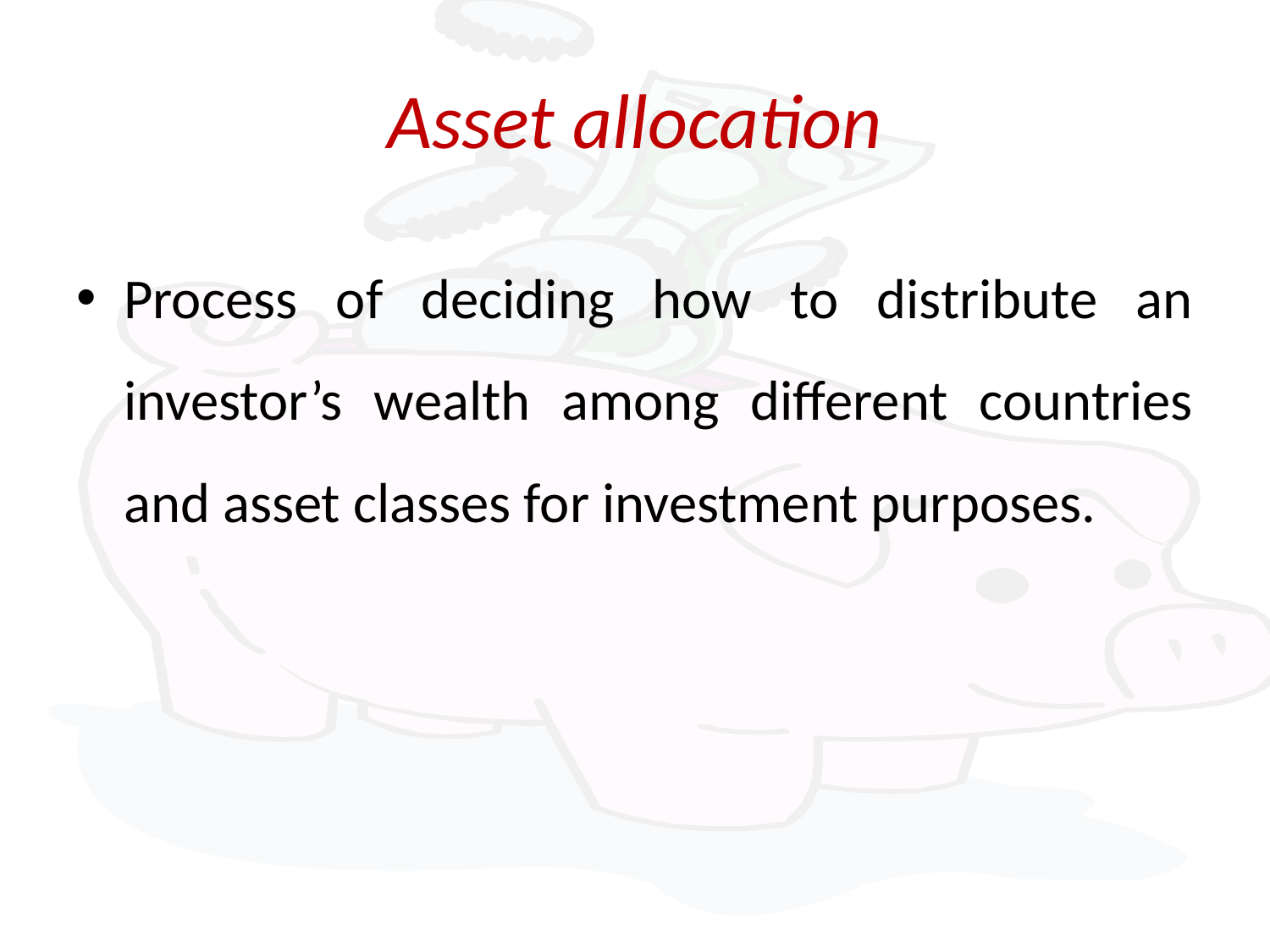

# Asset allocation
Process of deciding how to distribute an investor’s wealth among different countries and asset classes for investment purposes.